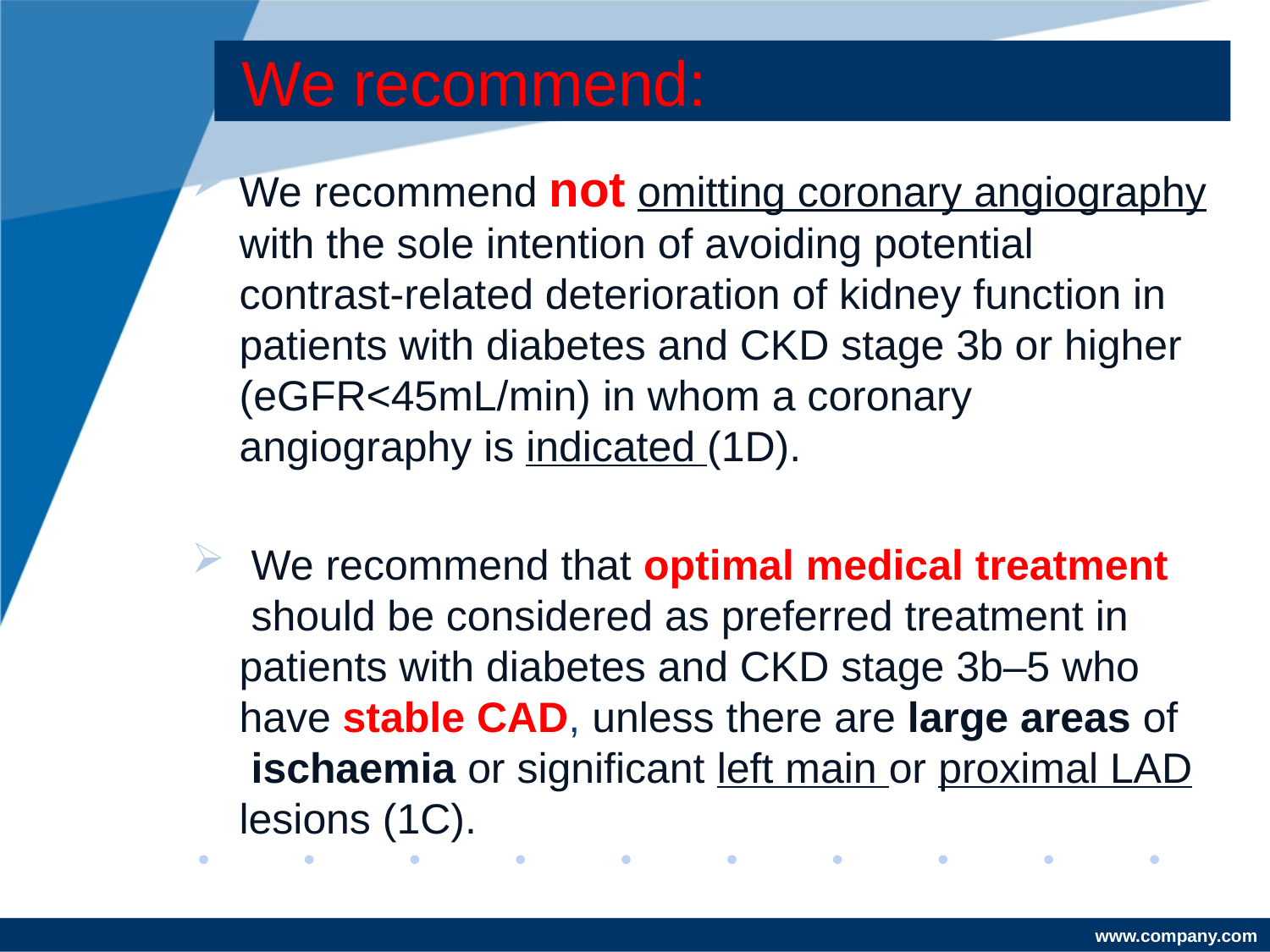

# We recommend:
We recommend not omitting coronary angiography with the sole intention of avoiding potential contrast-related deterioration of kidney function in patients with diabetes and CKD stage 3b or higher (eGFR<45mL/min) in whom a coronary angiography is indicated (1D).

 We recommend that optimal medical treatment     should be considered as preferred treatment in patients with diabetes and CKD stage 3b–5 who have stable CAD, unless there are large areas of    ischaemia or significant left main or proximal LAD lesions (1C).